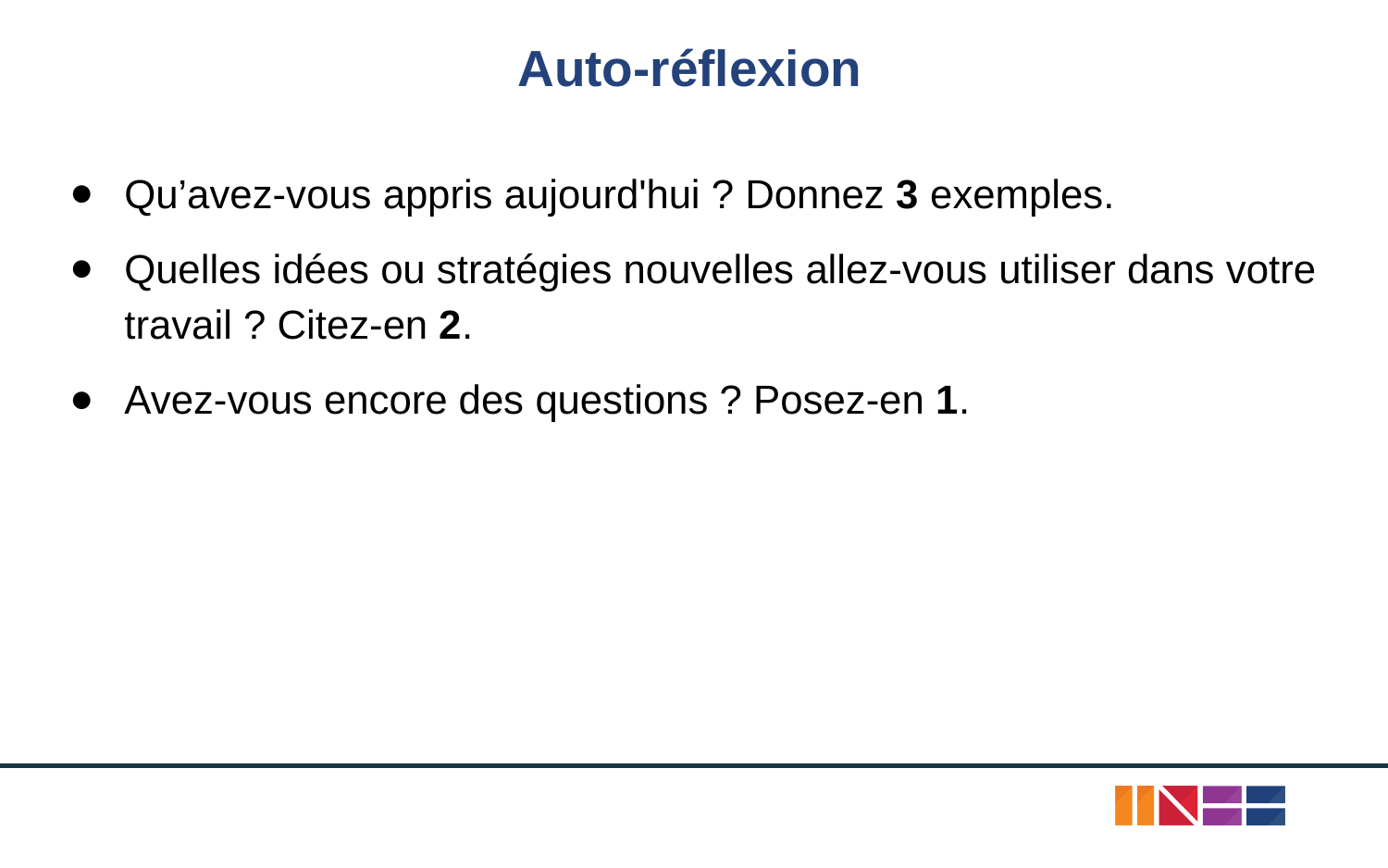

# Auto-réflexion

Qu’avez-vous appris aujourd'hui ? Donnez 3 exemples.
Quelles idées ou stratégies nouvelles allez-vous utiliser dans votre travail ? Citez-en 2.
Avez-vous encore des questions ? Posez-en 1.